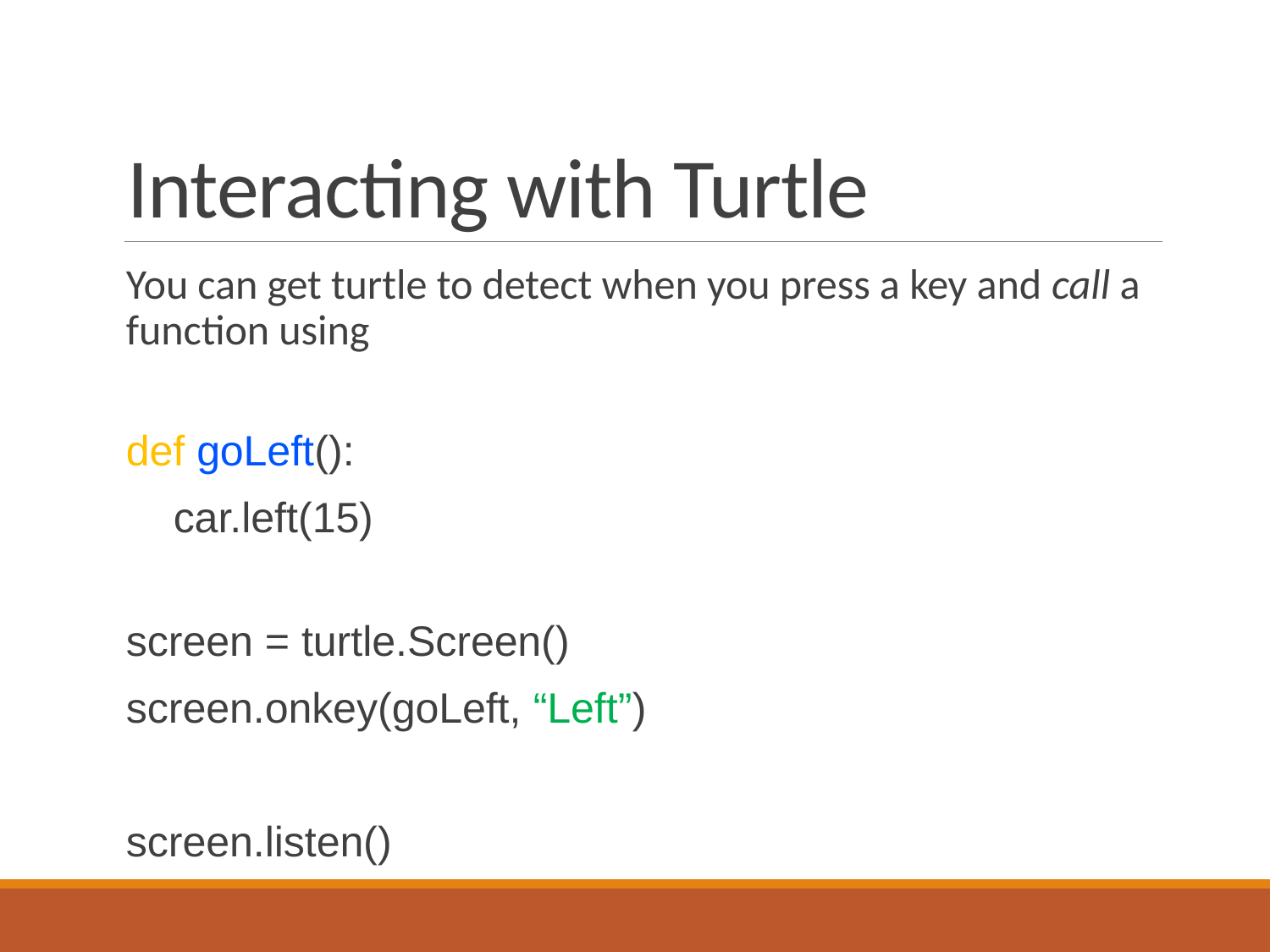

# Interacting with Turtle
You can get turtle to detect when you press a key and call a function using

def goLeft():
    car.left(15)

screen = turtle.Screen()
screen.onkey(goLeft, “Left”)

screen.listen()